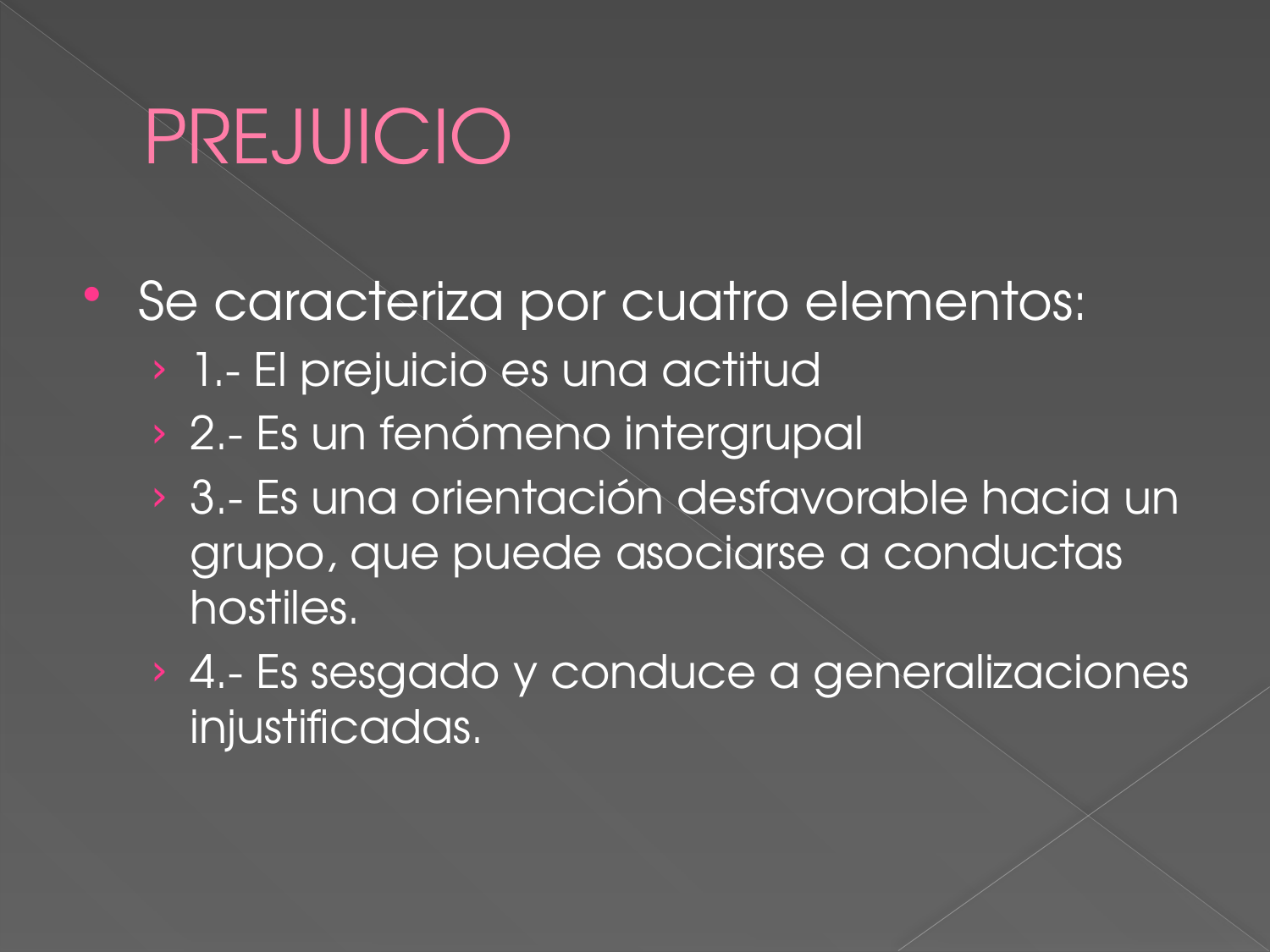

# PREJUICIO
Se caracteriza por cuatro elementos:
1.- El prejuicio es una actitud
2.- Es un fenómeno intergrupal
3.- Es una orientación desfavorable hacia un grupo, que puede asociarse a conductas hostiles.
4.- Es sesgado y conduce a generalizaciones injustificadas.